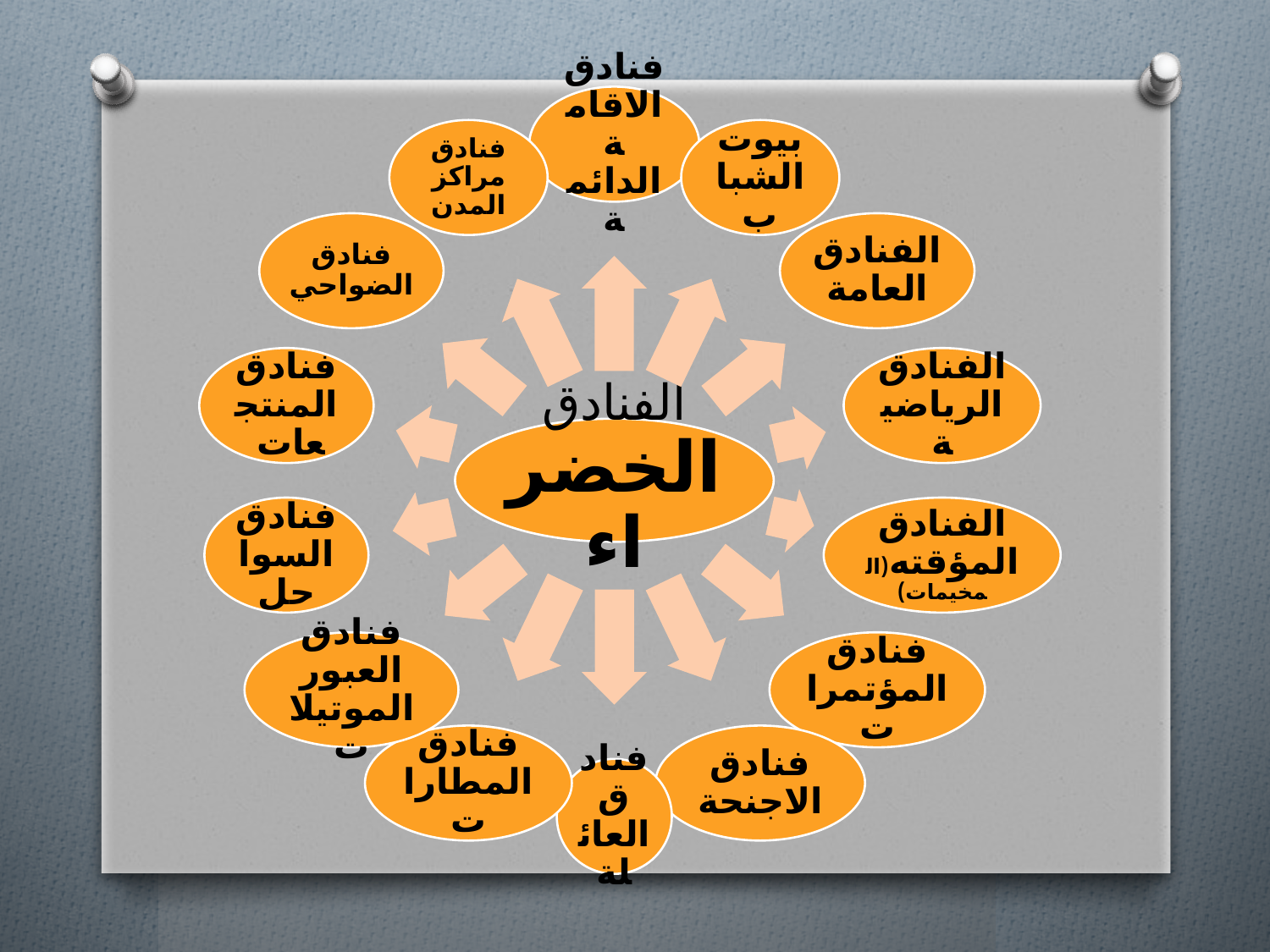

الفنادق الخضراء

فنادق الاقامة الدائمة

بيوت الشباب

الفنادق العامة

الفنادق الرياضية

الفنادق المؤقته(المخيمات)

فنادق المؤتمرات

فنادق الاجنحة

فنادق العائلة

فنادق المطارات

فنادق العبور الموتيلات

فنادق السواحل

فنادق المنتجعات

فنادق الضواحي

فنادق مراكز المدن